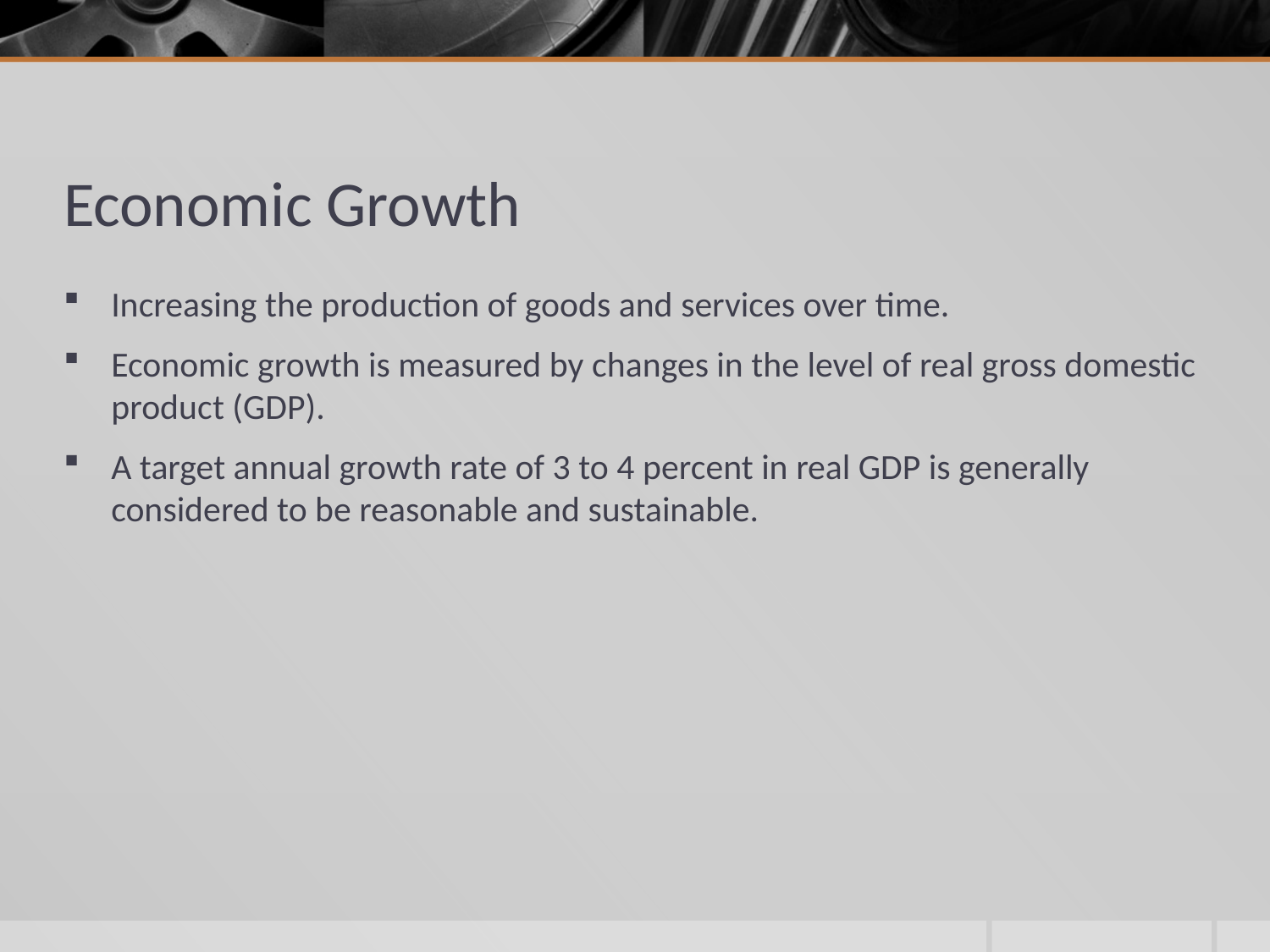

# Economic Growth
Increasing the production of goods and services over time.
Economic growth is measured by changes in the level of real gross domestic product (GDP).
A target annual growth rate of 3 to 4 percent in real GDP is generally considered to be reasonable and sustainable.